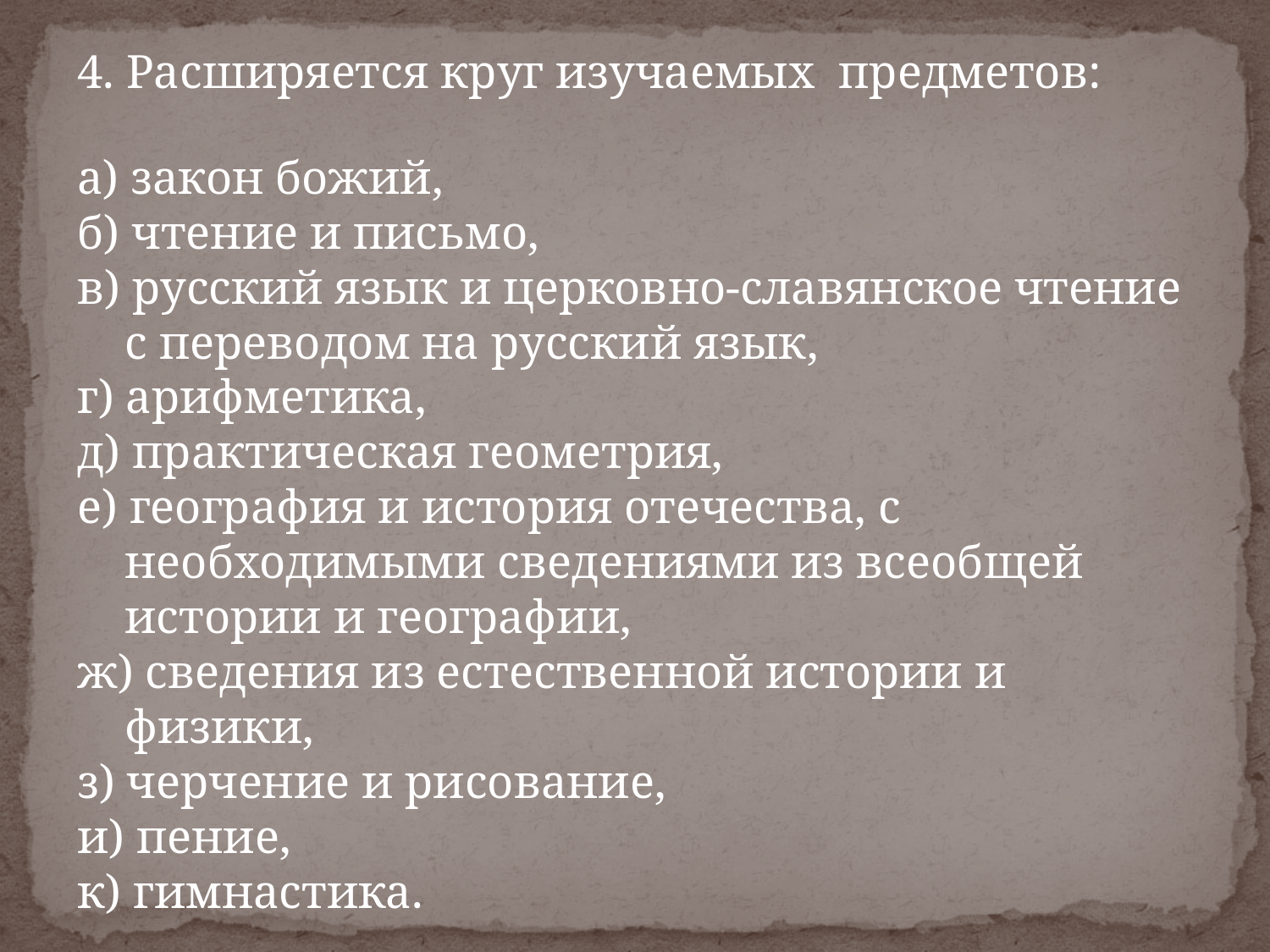

4. Расширяется круг изучаемых  предметов:

а) закон божий,
б) чтение и письмо,
в) русский язык и церковно-славянское чтение с переводом на русский язык,
г) арифметика,
д) практическая геометрия,
е) география и история отечества, с необходимыми сведениями из всеобщей истории и географии,
ж) сведения из естественной истории и физики,
з) черчение и рисование,
и) пение,
к) гимнастика.